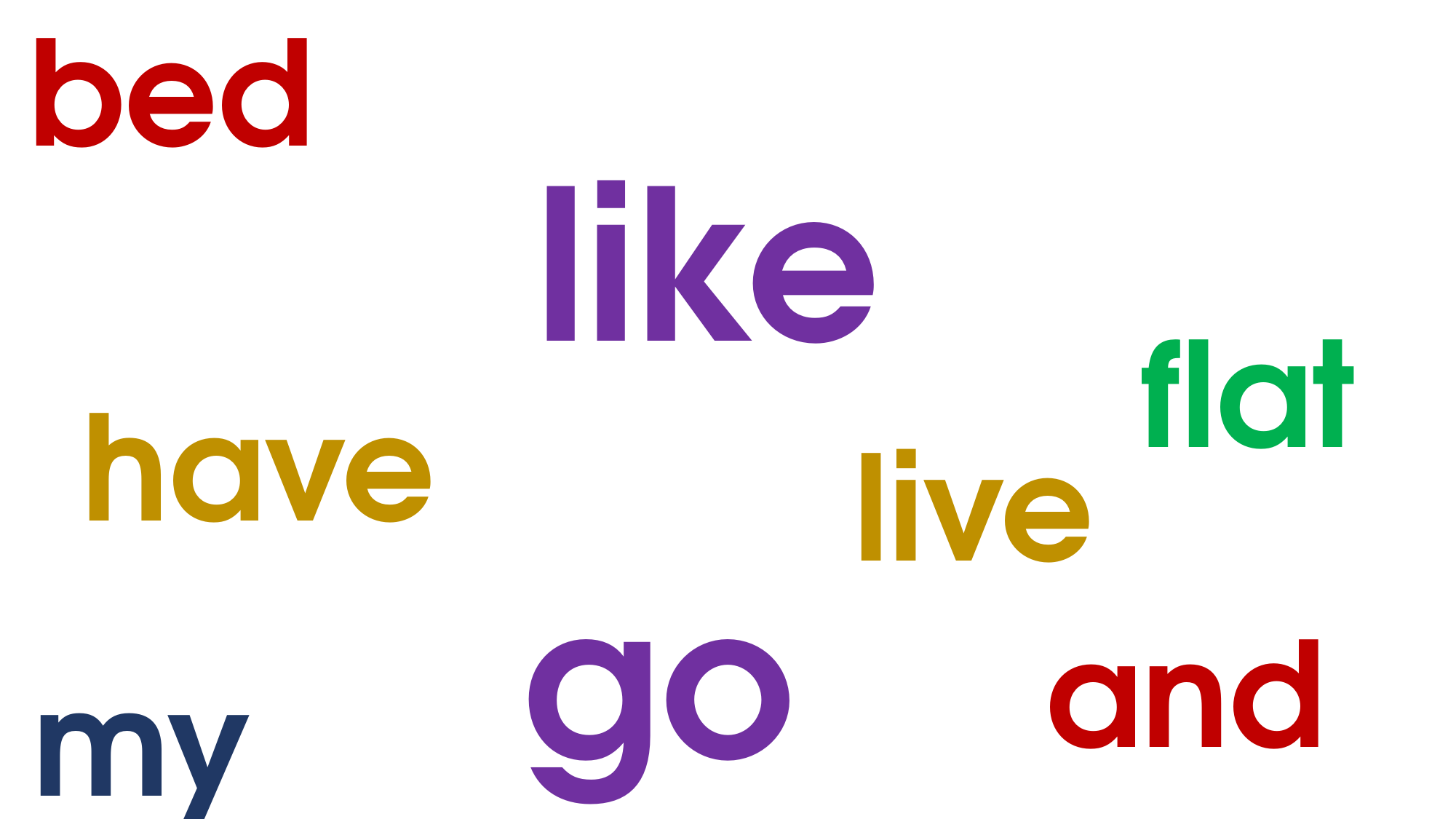

bed
like
flat
have
live
go
and
my